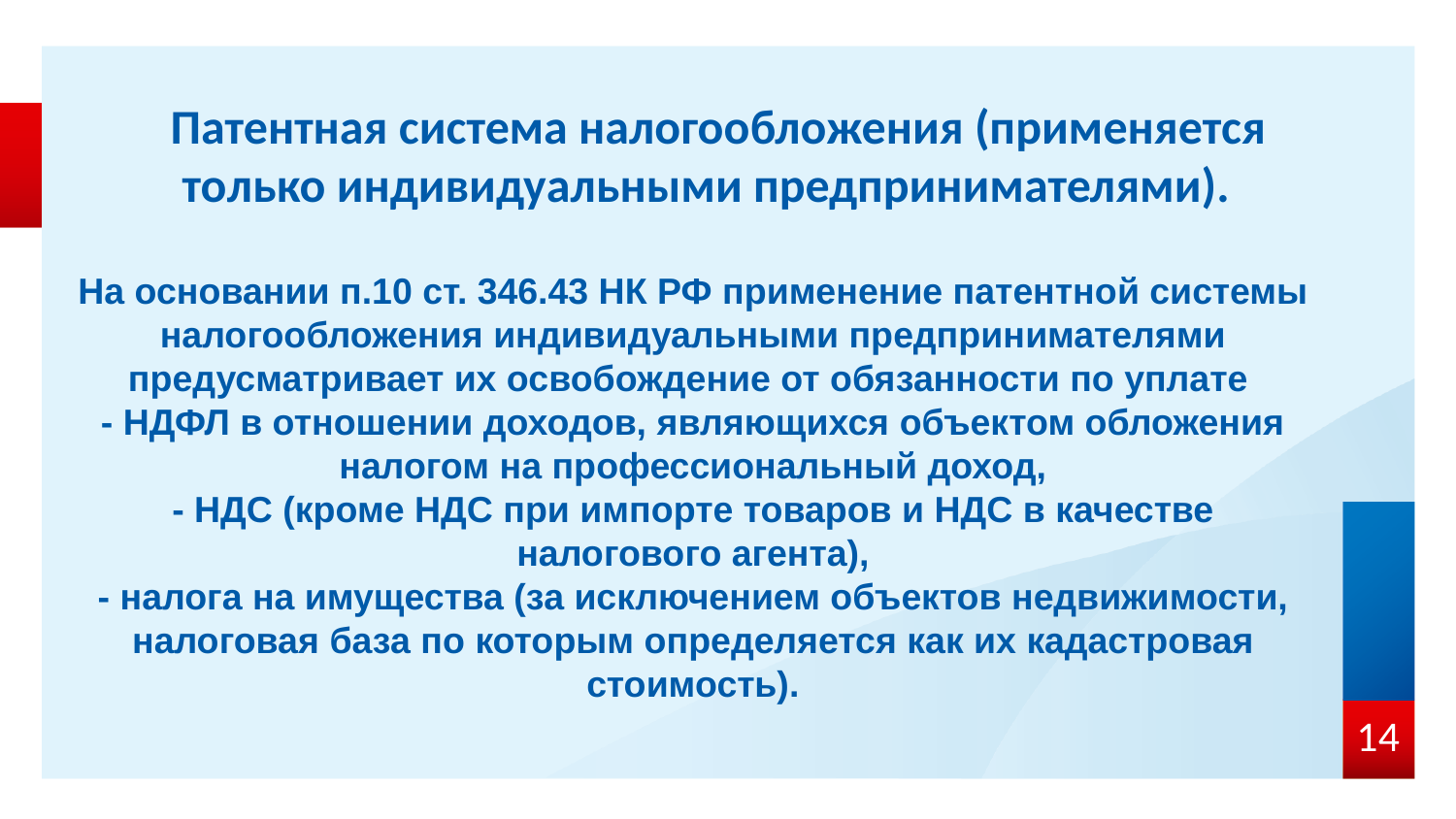

Патентная система налогообложения (применяется только индивидуальными предпринимателями).
На основании п.10 ст. 346.43 НК РФ применение патентной системы налогообложения индивидуальными предпринимателями предусматривает их освобождение от обязанности по уплате
- НДФЛ в отношении доходов, являющихся объектом обложения налогом на профессиональный доход,
- НДС (кроме НДС при импорте товаров и НДС в качестве налогового агента),
- налога на имущества (за исключением объектов недвижимости, налоговая база по которым определяется как их кадастровая стоимость).
14